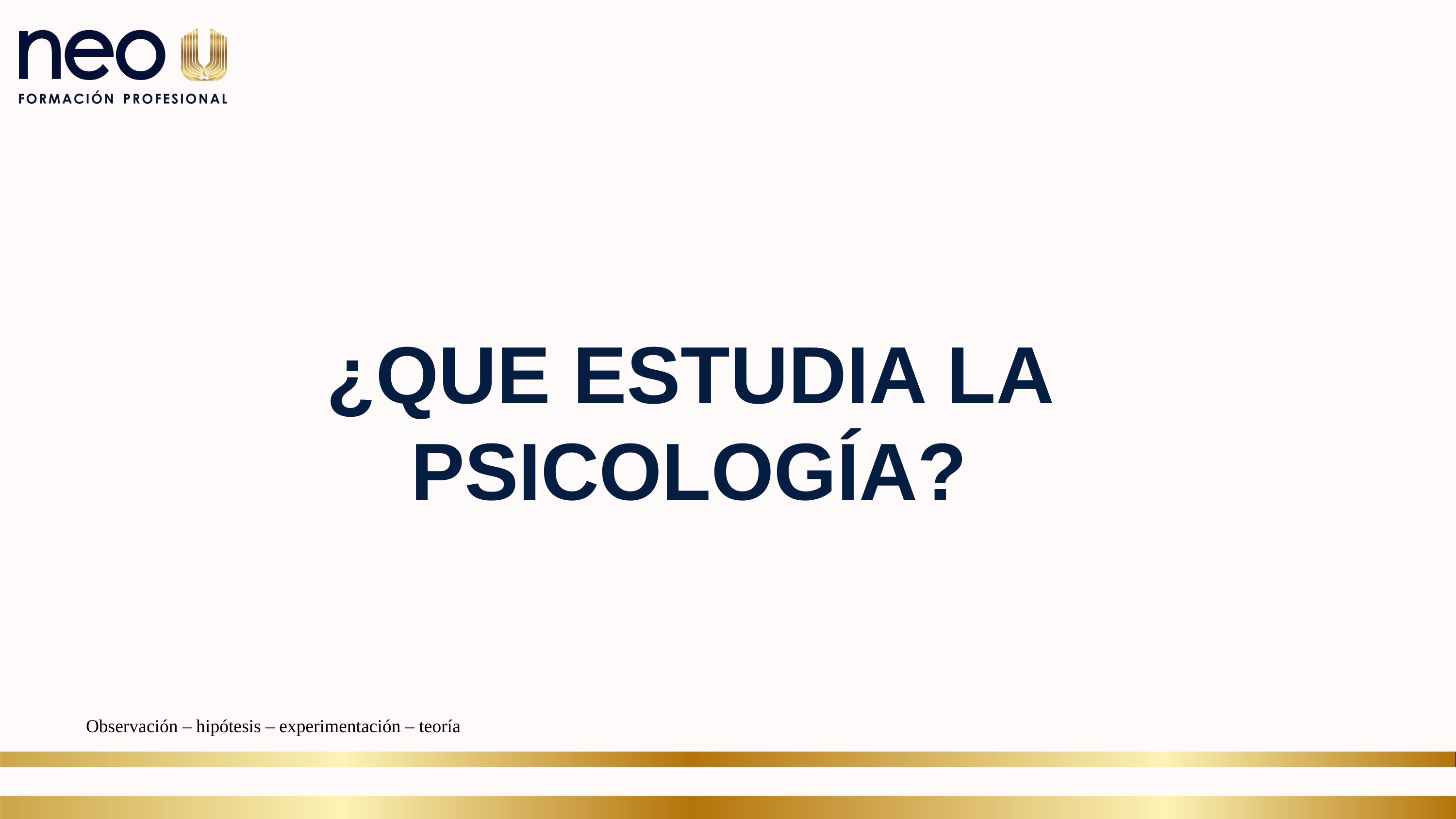

¿QUE ESTUDIA LA PSICOLOGÍA?

Observación – hipótesis – experimentación – teoría